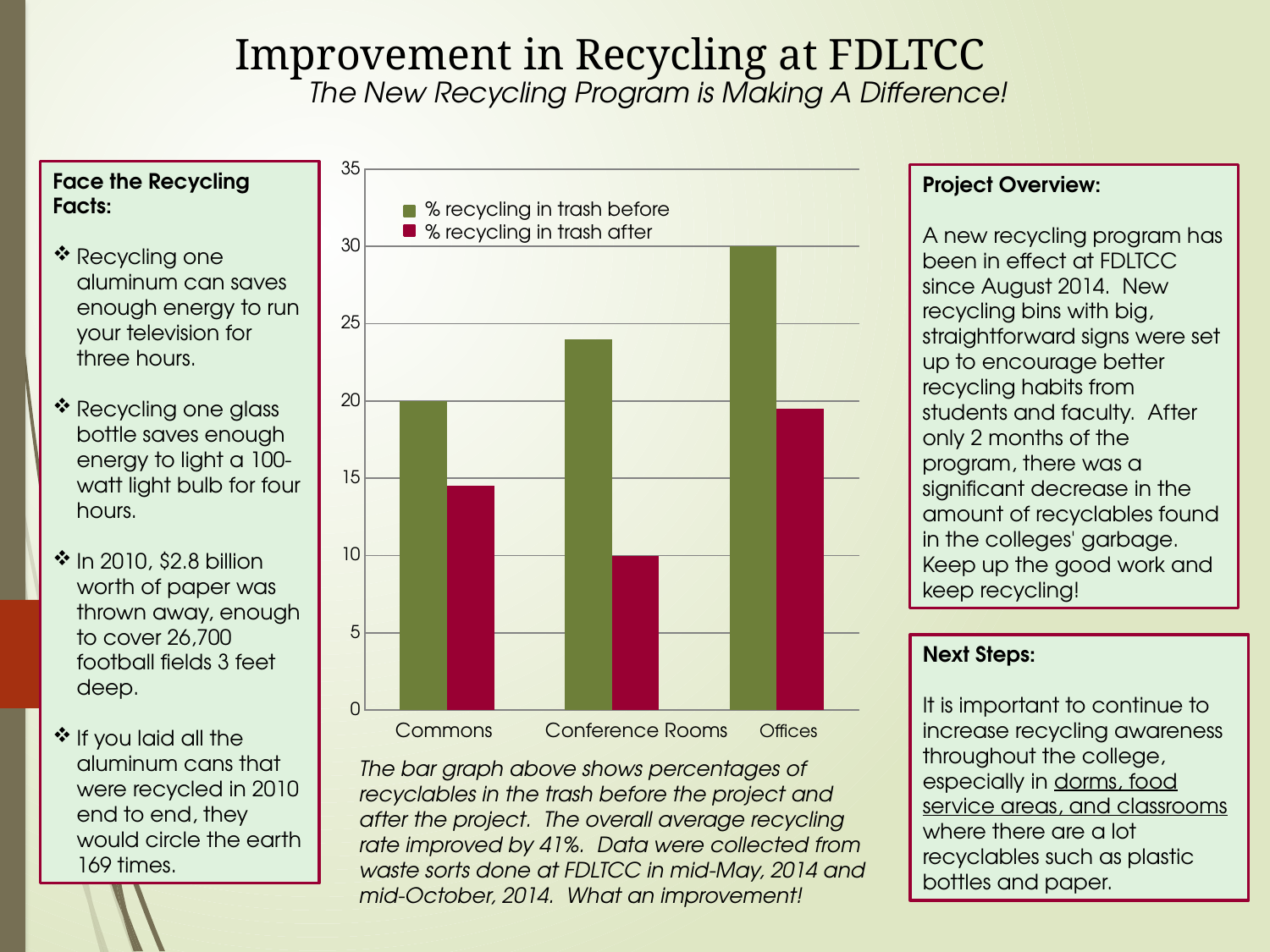

Improvement in Recycling at FDLTCC
The New Recycling Program is Making A Difference!

### Chart

| Category |  |  |
|---|---|---|
| Commons        Conference Room      Offices  | 20.0 | 14.5 |
Face the Recycling Facts:

Recycling one aluminum can saves enough energy to run your television for three hours.

Recycling one glass bottle saves enough energy to light a 100-watt light bulb for four hours.

In 2010, $2.8 billion worth of paper was thrown away, enough to cover 26,700 football fields 3 feet deep.

If you laid all the aluminum cans that were recycled in 2010 end to end, they would circle the earth 169 times.
Project Overview:

A new recycling program has been in effect at FDLTCC since August 2014.  New recycling bins with big, straightforward signs were set up to encourage better recycling habits from students and faculty.  After only 2 months of the program, there was a significant decrease in the amount of recyclables found in the colleges' garbage. Keep up the good work and keep recycling!
% recycling in trash before
% recycling in trash after

Next Steps:

It is important to continue to increase recycling awareness throughout the college, especially in dorms, food service areas, and classrooms where there are a lot recyclables such as plastic bottles and paper.
      Commons          Conference Rooms      Offices
The bar graph above shows percentages of recyclables in the trash before the project and after the project.  The overall average recycling rate improved by 41%.  Data were collected from waste sorts done at FDLTCC in mid-May, 2014 and mid-October, 2014.  What an improvement!